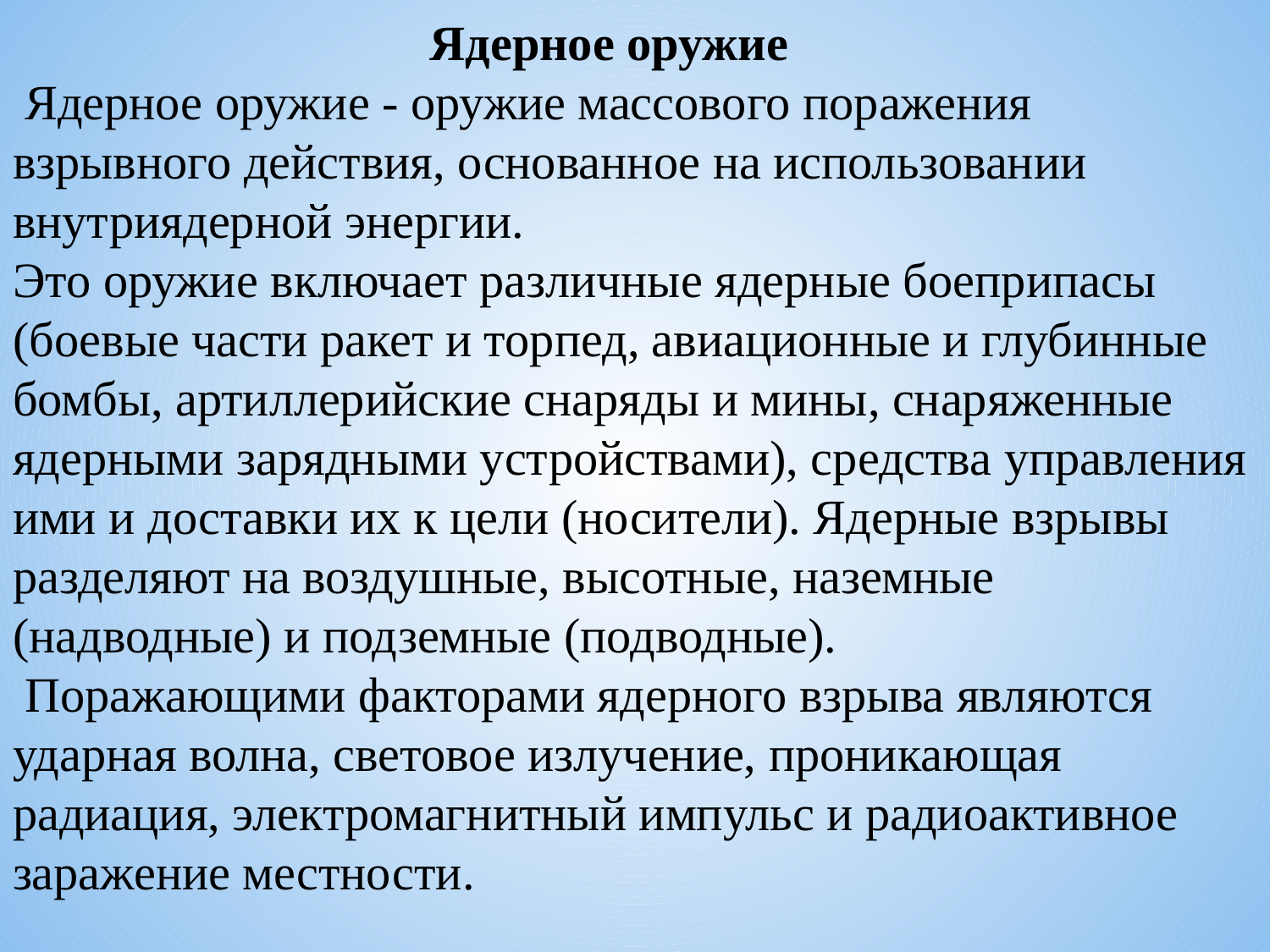

Ядерное оружие
 Ядерное оружие - оружие массового поражения взрывного действия, основанное на использовании внутриядерной энергии.
Это оружие включает различные ядерные боеприпасы (боевые части ракет и торпед, авиационные и глубинные бомбы, артиллерийские снаряды и мины, снаряженные ядерными зарядными устройствами), средства управления ими и доставки их к цели (носители). Ядерные взрывы разделяют на воздушные, высотные, наземные (надводные) и подземные (подводные).
 Поражающими факторами ядерного взрыва являются ударная волна, световое излучение, проникающая радиация, электромагнитный импульс и радиоактивное заражение местности.